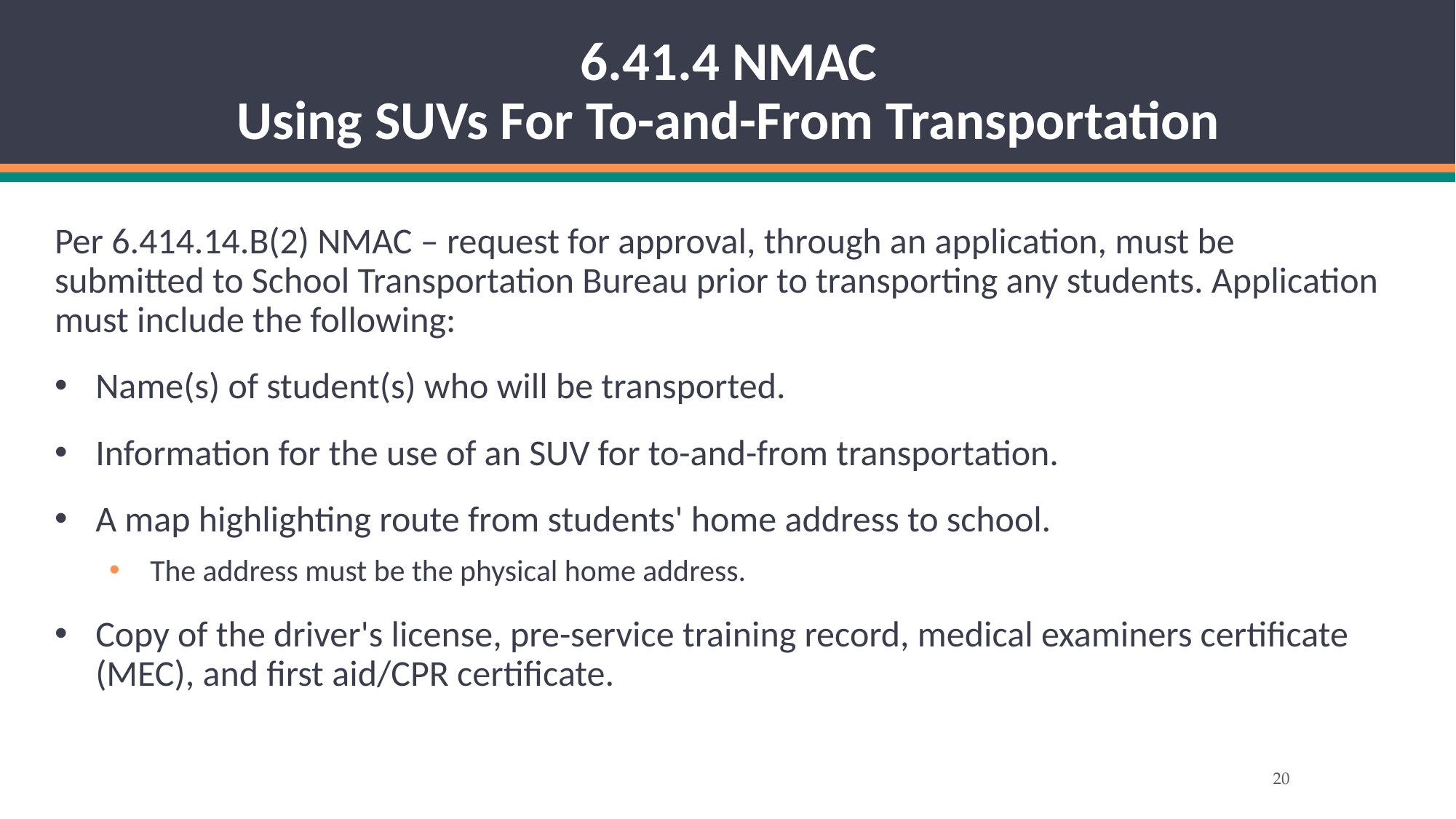

# 6.41.4 NMAC Using SUVs For To-and-From Transportation
Per 6.414.14.B(2) NMAC – request for approval, through an application, must be submitted to School Transportation Bureau prior to transporting any students. Application must include the following:
Name(s) of student(s) who will be transported.
Information for the use of an SUV for to-and-from transportation.
A map highlighting route from students' home address to school.
The address must be the physical home address.
Copy of the driver's license, pre-service training record, medical examiners certificate (MEC), and first aid/CPR certificate.
20